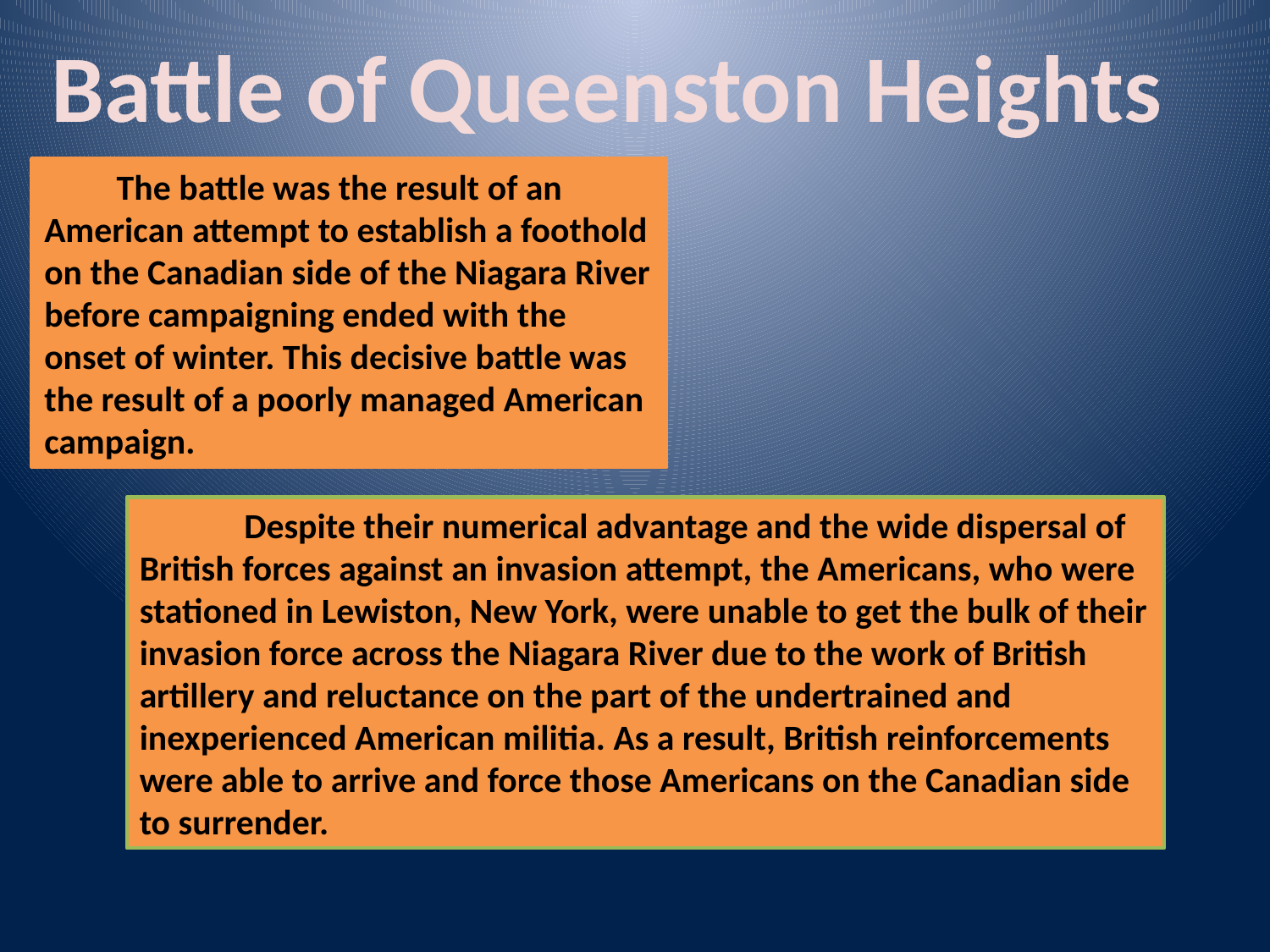

Battle of Queenston Heights
         The battle was the result of an American attempt to establish a foothold on the Canadian side of the Niagara River before campaigning ended with the onset of winter. This decisive battle was the result of a poorly managed American campaign.
             Despite their numerical advantage and the wide dispersal of British forces against an invasion attempt, the Americans, who were stationed in Lewiston, New York, were unable to get the bulk of their invasion force across the Niagara River due to the work of British artillery and reluctance on the part of the undertrained and inexperienced American militia. As a result, British reinforcements were able to arrive and force those Americans on the Canadian side to surrender.